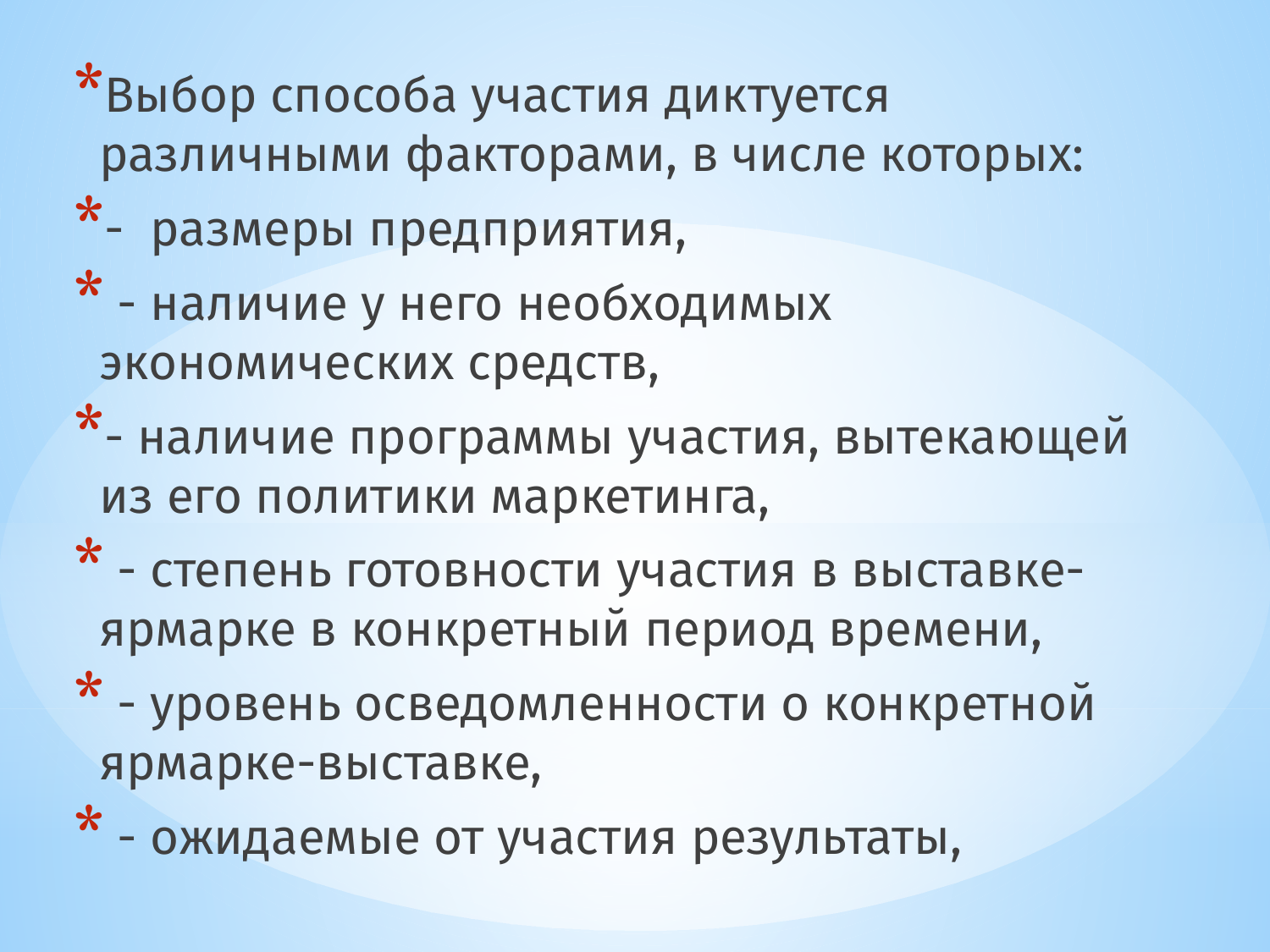

Выбор способа участия диктуется различными факторами, в числе которых:
-  размеры предприятия,
 - наличие у него необходимых экономических средств,
- наличие программы участия, вытекающей из его политики маркетинга,
 - степень готовности участия в выставке-ярмарке в конкретный период времени,
 - уровень осведомленности о конкретной ярмарке-выставке,
 - ожидаемые от участия результаты,

#